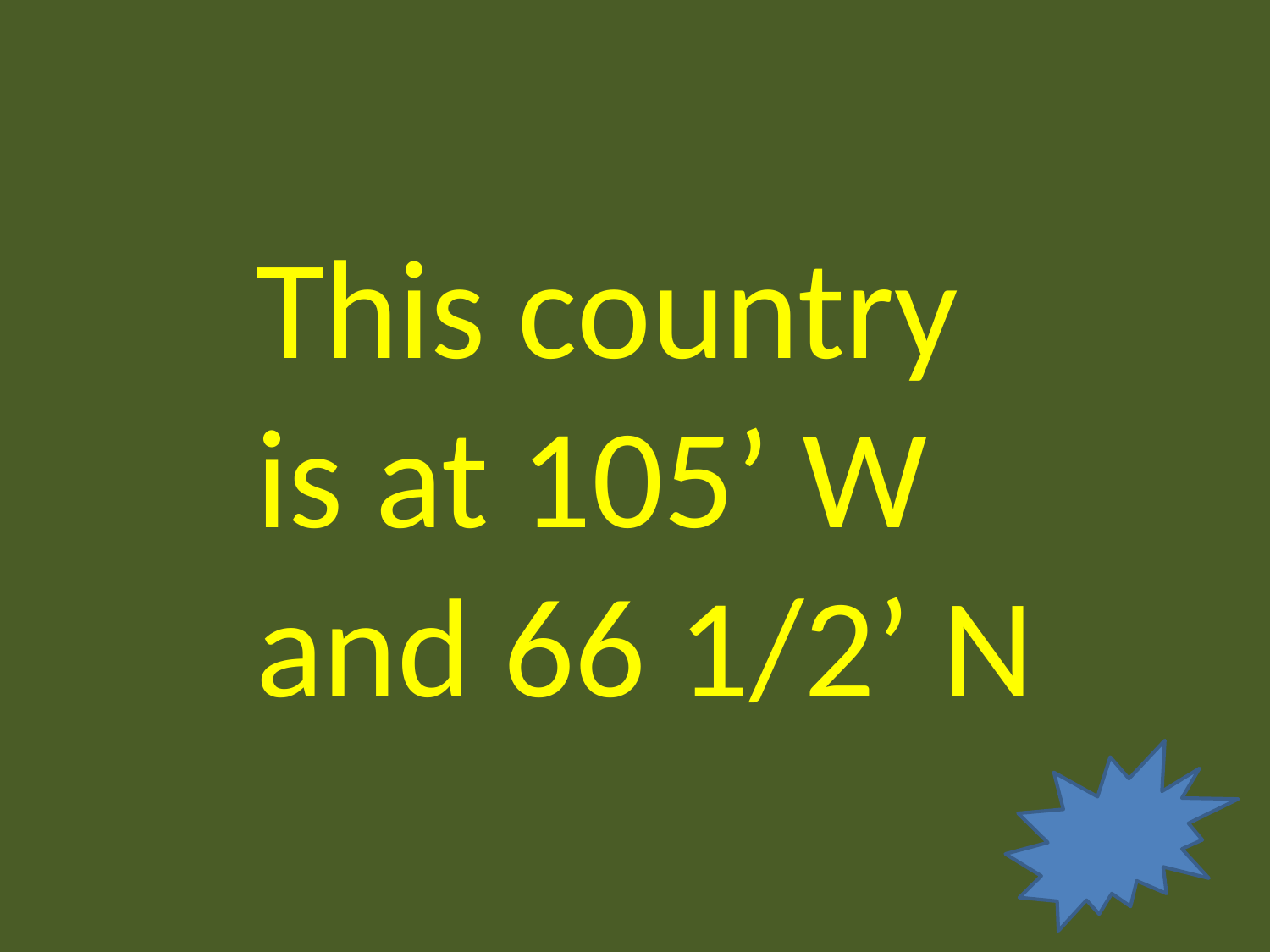

This country is at 105’ W and 66 1/2’ N